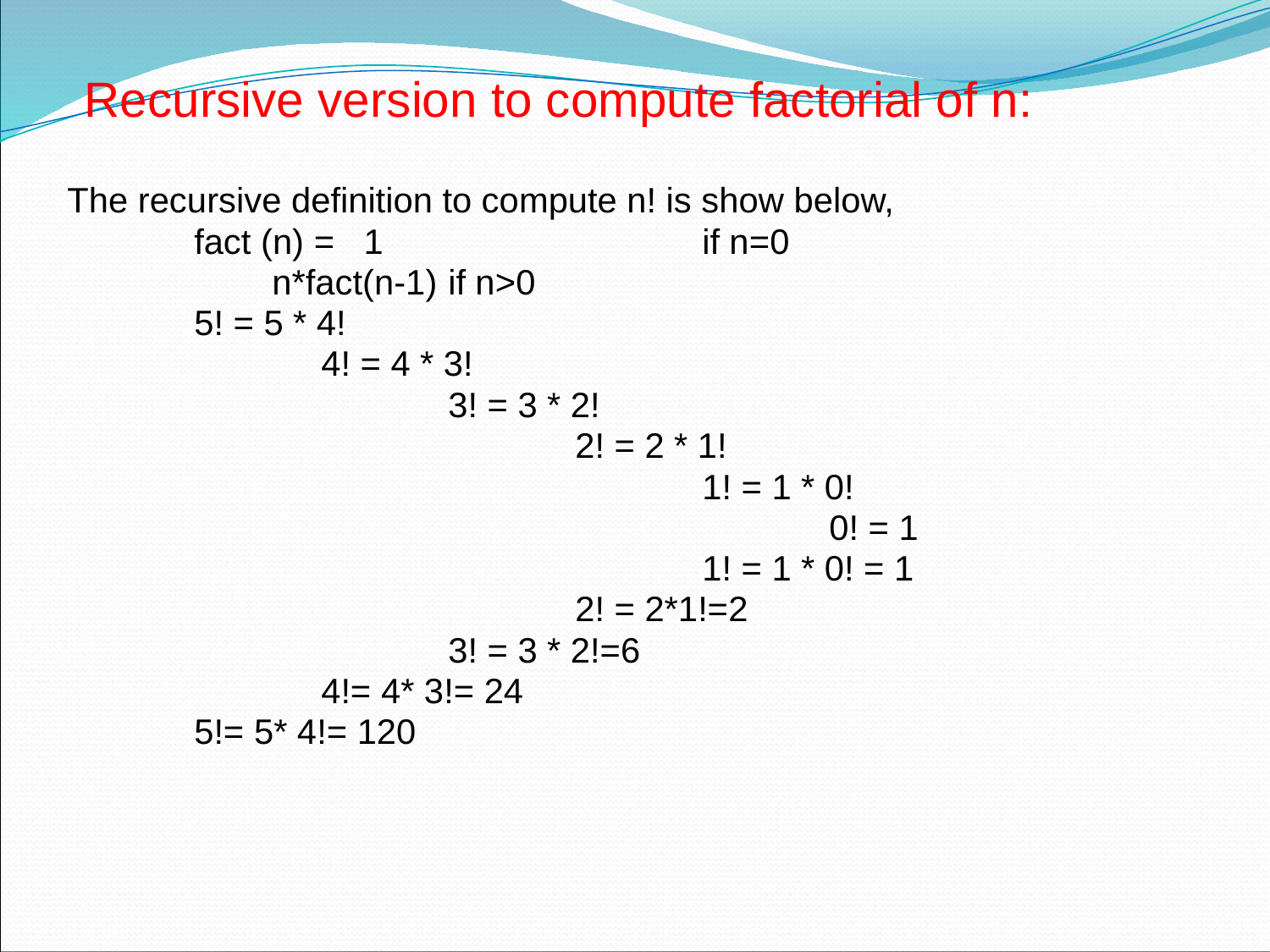

# Recursive version to compute factorial of n:
The recursive definition to compute n! is show below,
 	fact (n) =   1             		if n=0
            	        n*fact(n-1) 	if n>0
	5! = 5 * 4!
            		4! = 4 * 3!
                        	 	3! = 3 * 2!
                                    	  	2! = 2 * 1!
                                                	   	1! = 1 * 0!
                                                            	    	0! = 1
                                                   		1! = 1 * 0! = 1
                                      		2! = 2*1!=2
                         		3! = 3 * 2!=6
             		4!= 4* 3!= 24
	5!= 5* 4!= 120